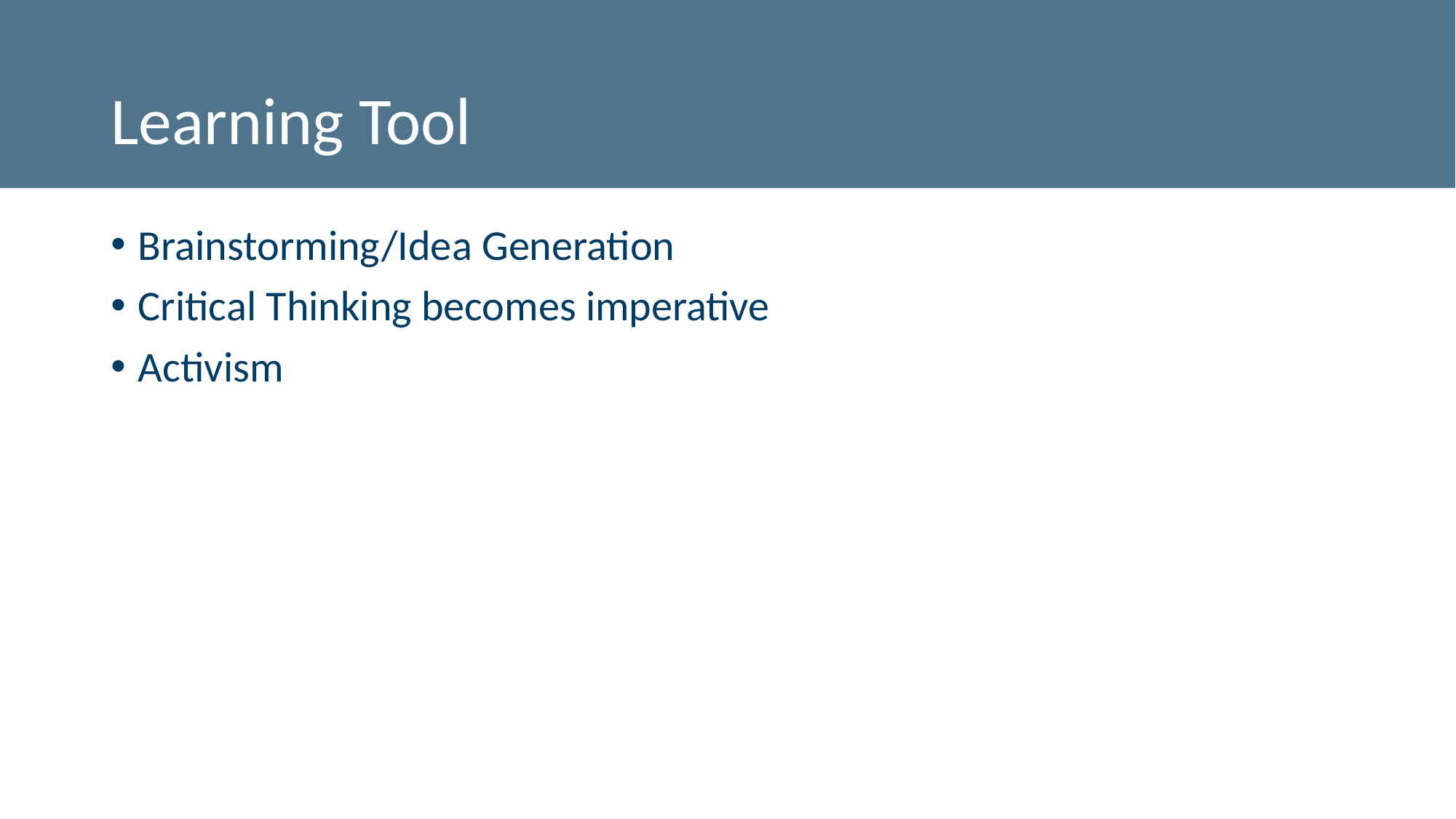

# Learning Tool

Brainstorming/Idea Generation
Critical Thinking becomes imperative
Activism